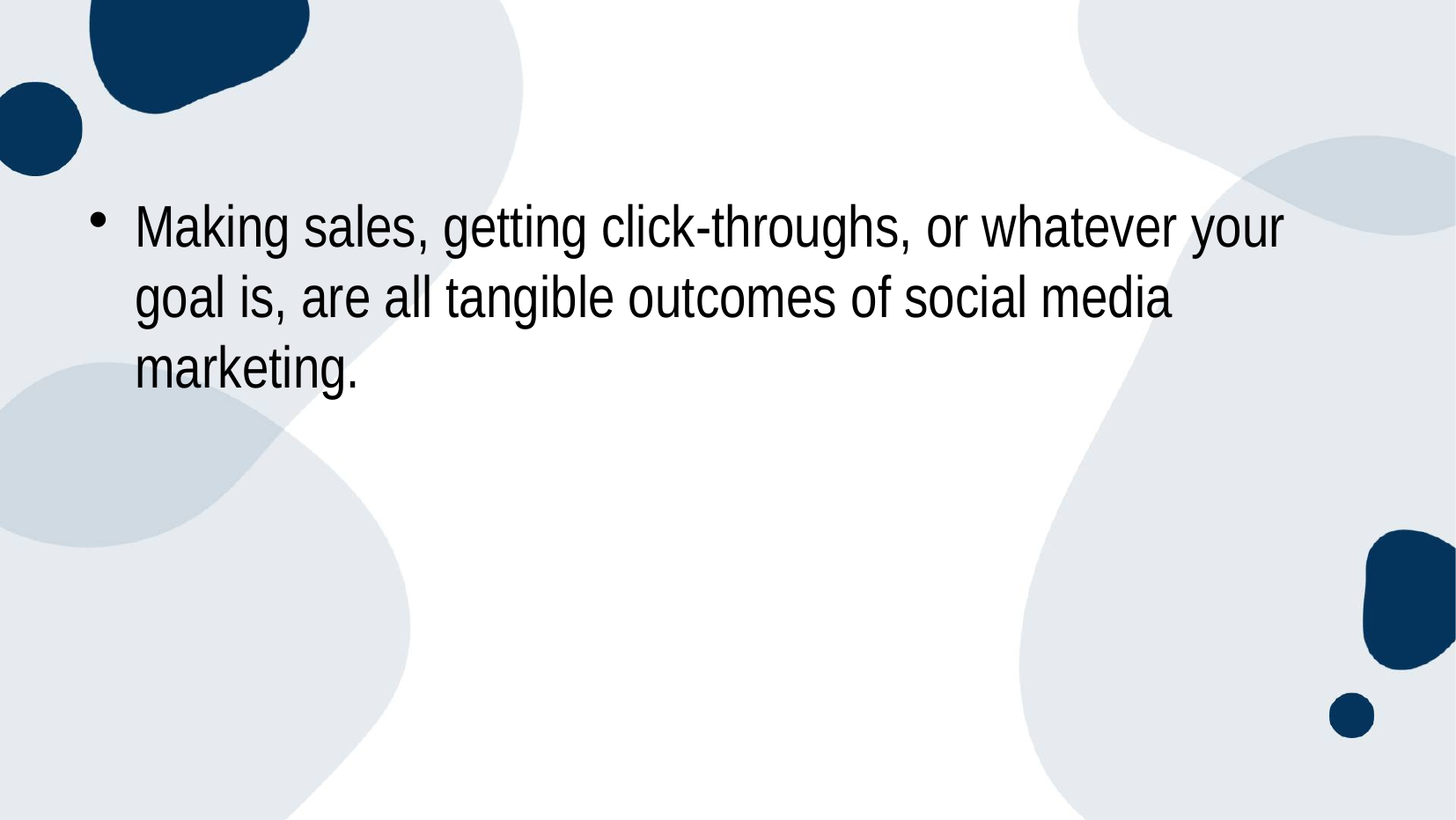

Making sales, getting click-throughs, or whatever your goal is, are all tangible outcomes of social media marketing.